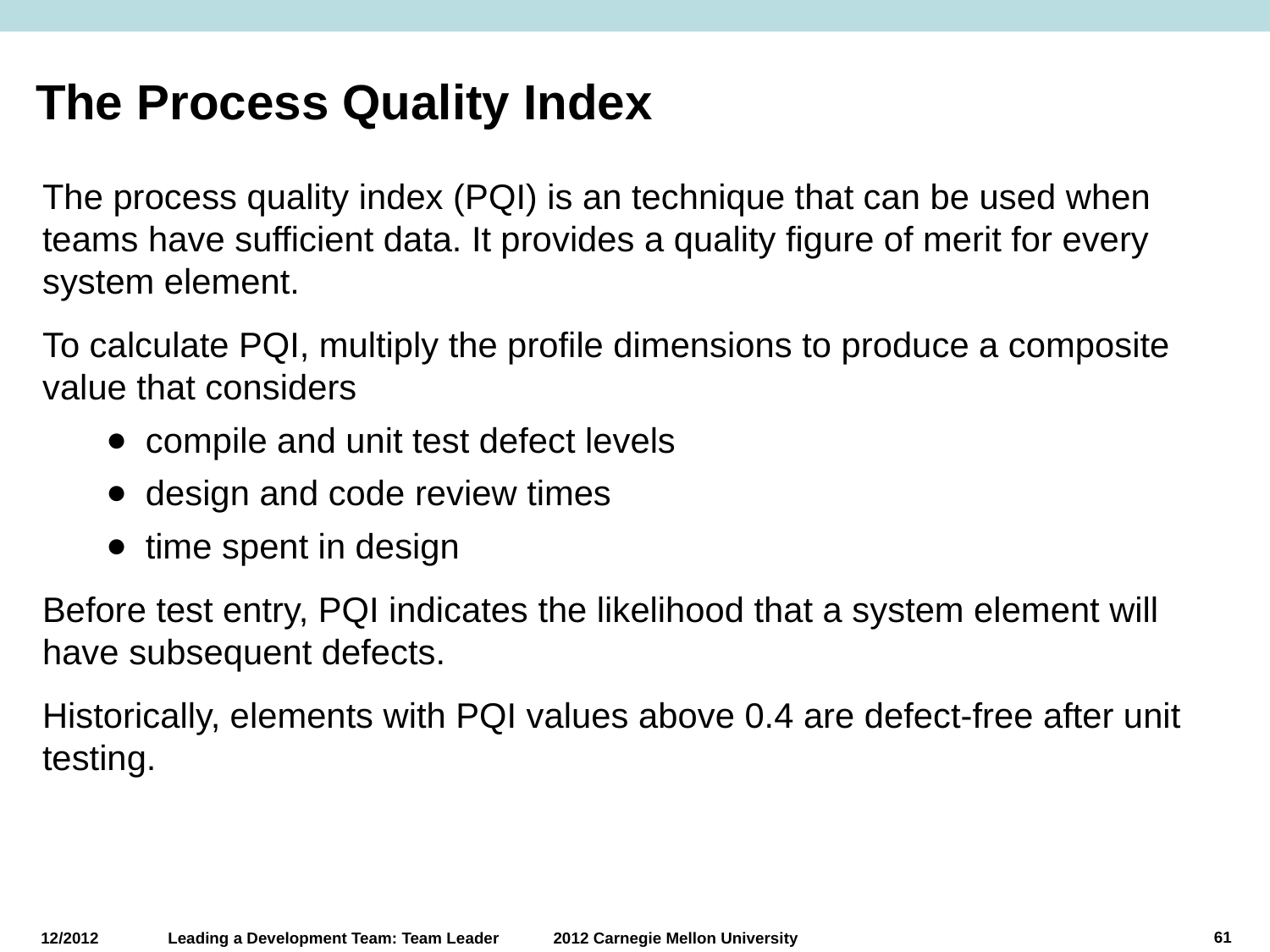

# The Process Quality Index
The process quality index (PQI) is an technique that can be used when teams have sufficient data. It provides a quality figure of merit for every system element.
To calculate PQI, multiply the profile dimensions to produce a composite value that considers
compile and unit test defect levels
design and code review times
time spent in design
Before test entry, PQI indicates the likelihood that a system element will have subsequent defects.
Historically, elements with PQI values above 0.4 are defect-free after unit testing.